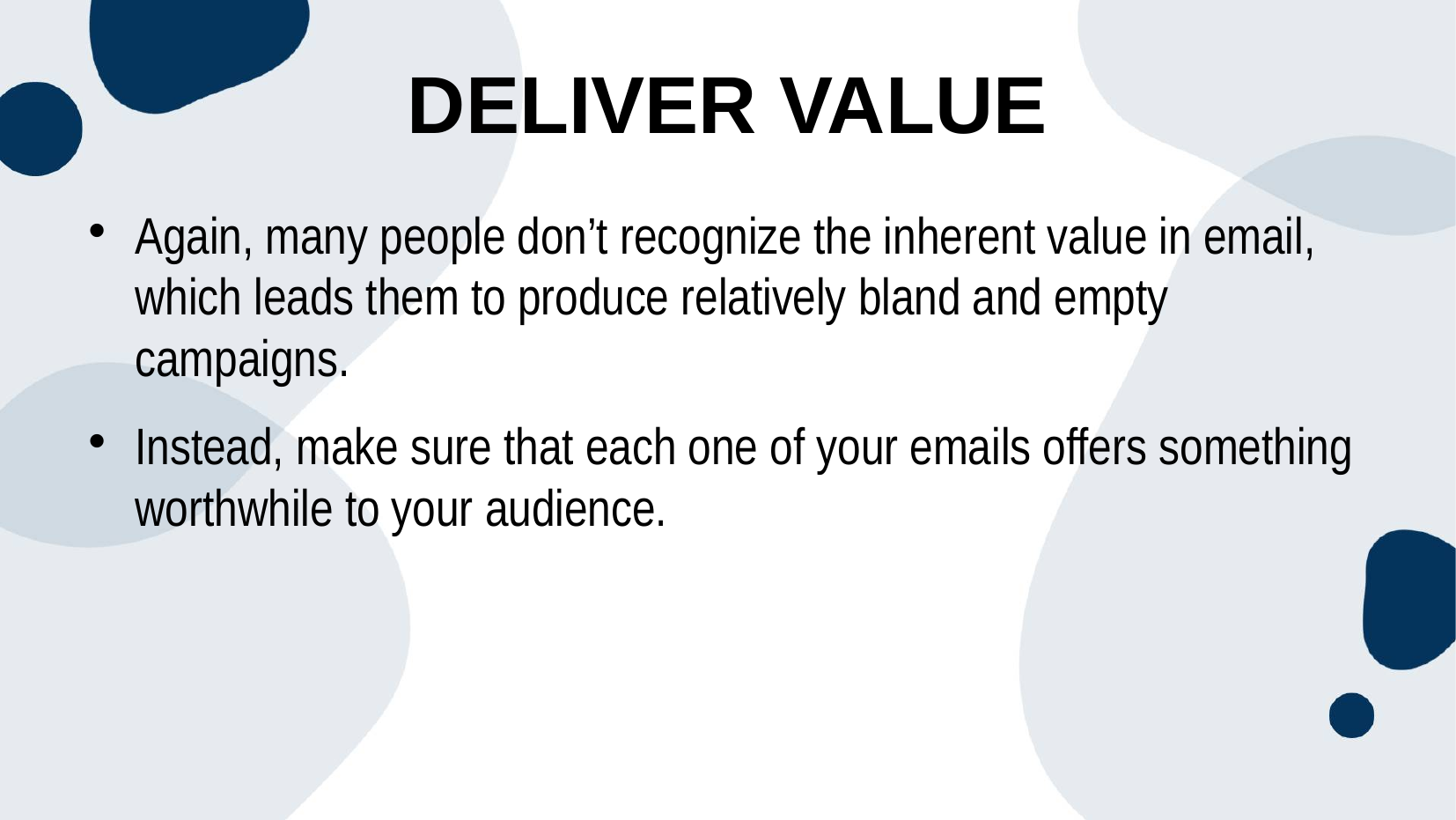

Deliver Value
Again, many people don’t recognize the inherent value in email, which leads them to produce relatively bland and empty campaigns.
Instead, make sure that each one of your emails offers something worthwhile to your audience.